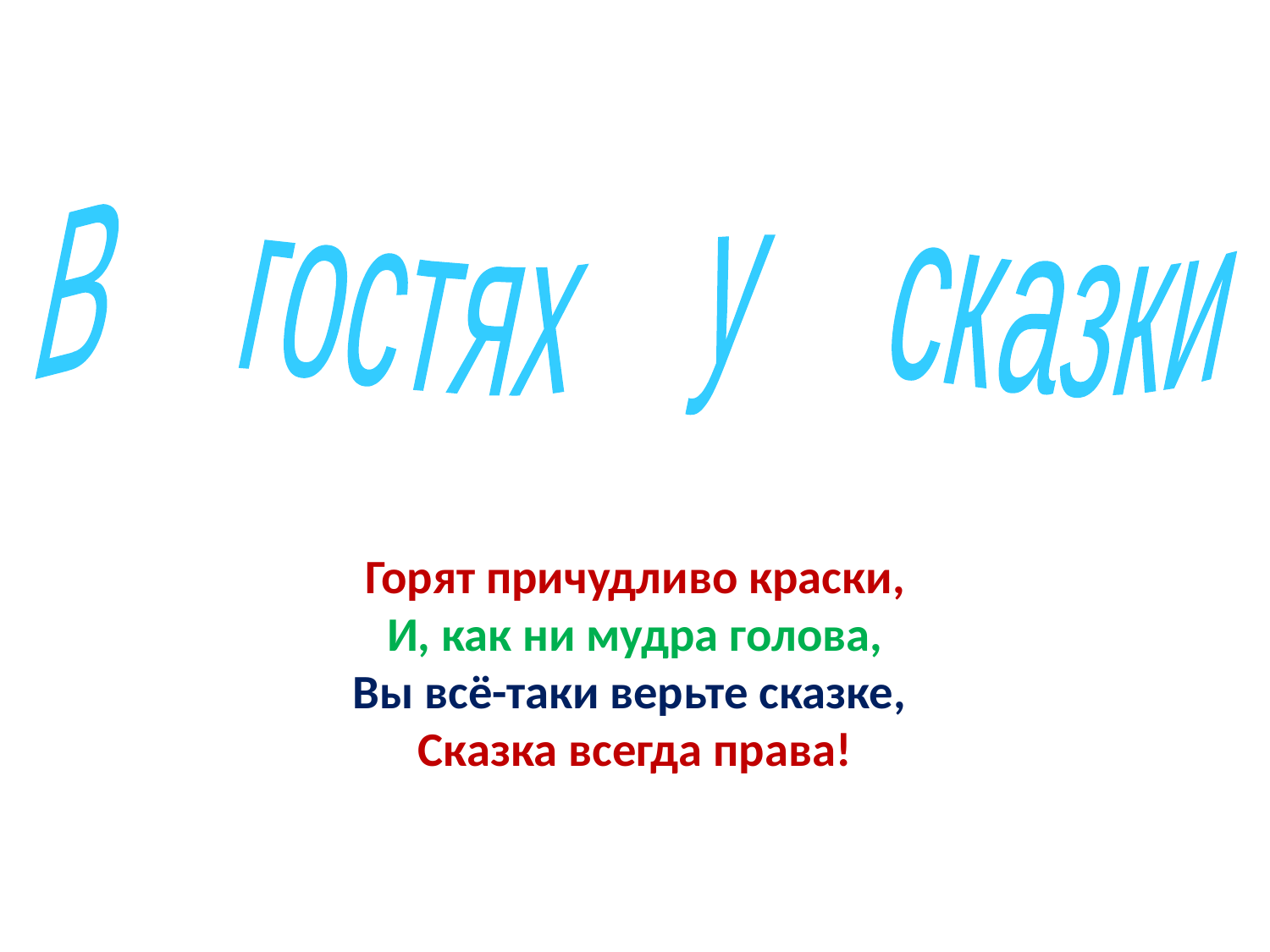

В    гостях    у    сказки
Горят причудливо краски,
И, как ни мудра голова,
Вы всё-таки верьте сказке,
Сказка всегда права!